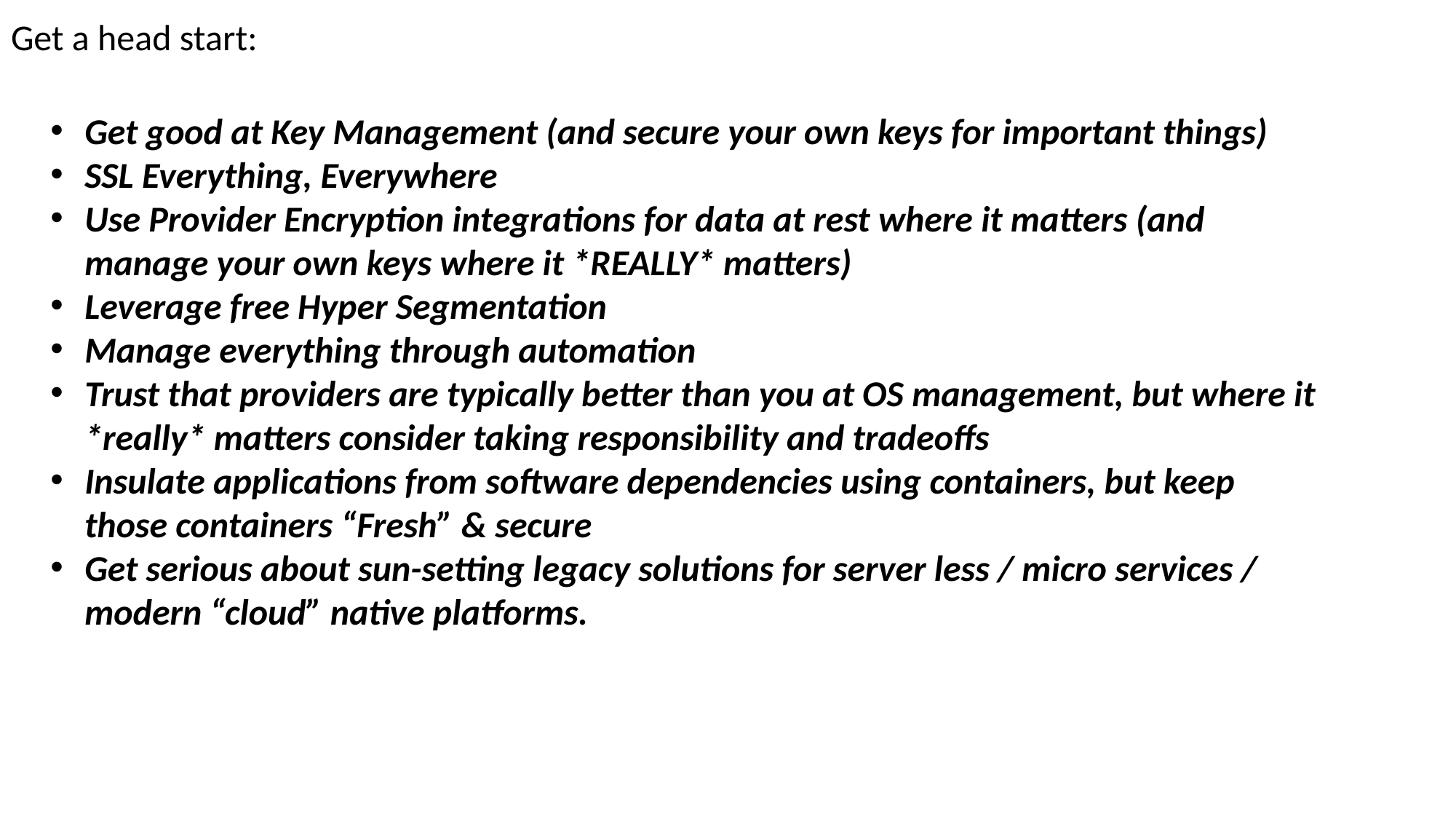

# Get a head start:
Get good at Key Management (and secure your own keys for important things)
SSL Everything, Everywhere
Use Provider Encryption integrations for data at rest where it matters (and manage your own keys where it *REALLY* matters)
Leverage free Hyper Segmentation
Manage everything through automation
Trust that providers are typically better than you at OS management, but where it *really* matters consider taking responsibility and tradeoffs
Insulate applications from software dependencies using containers, but keep those containers “Fresh” & secure
Get serious about sun-setting legacy solutions for server less / micro services / modern “cloud” native platforms.